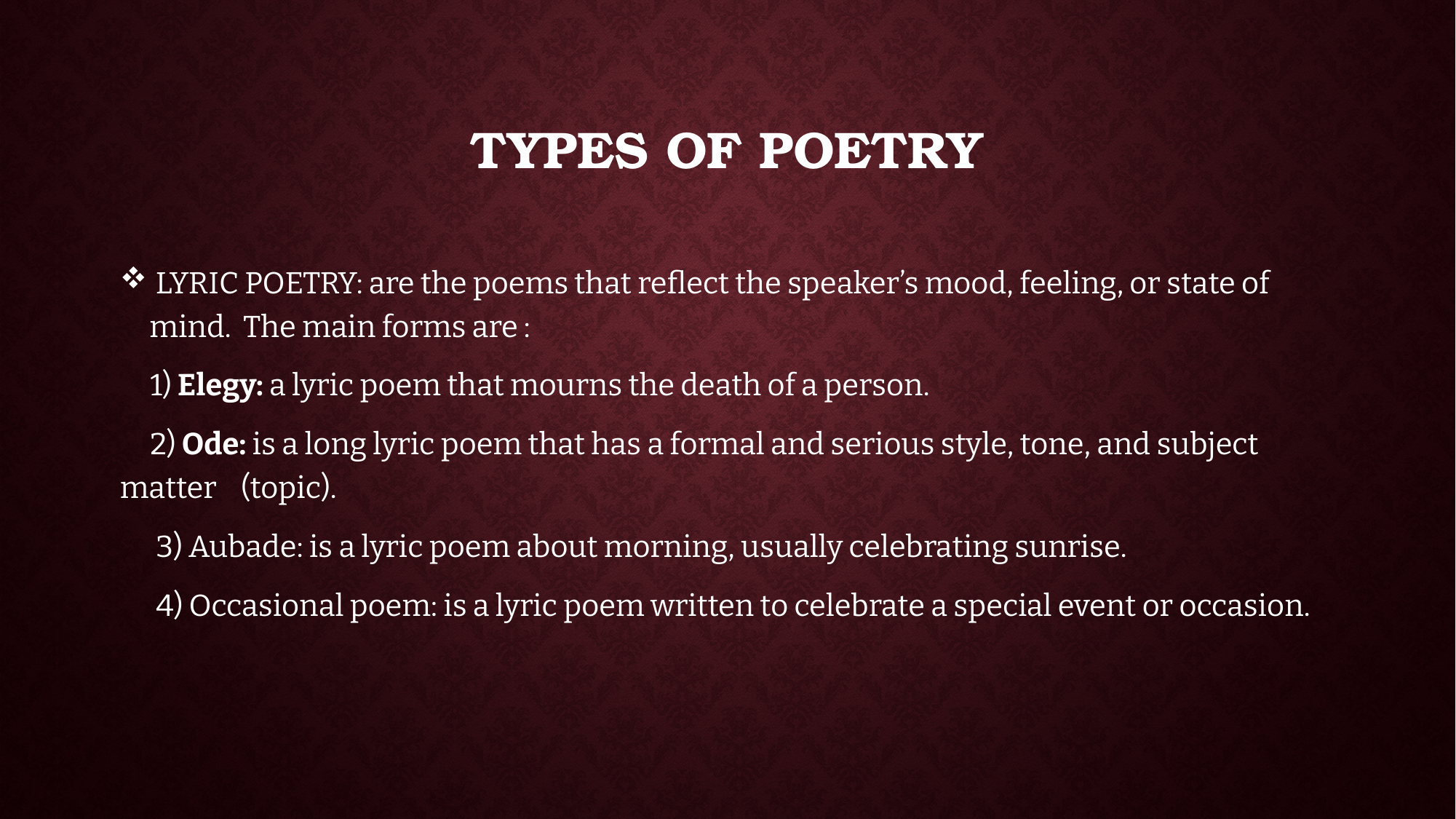

# Types of Poetry
 LYRIC POETRY: are the poems that reflect the speaker’s mood, feeling, or state of mind.  The main forms are :
     1) Elegy: a lyric poem that mourns the death of a person.
     2) Ode: is a long lyric poem that has a formal and serious style, tone, and subject matter    (topic).
      3) Aubade: is a lyric poem about morning, usually celebrating sunrise.
      4) Occasional poem: is a lyric poem written to celebrate a special event or occasion.